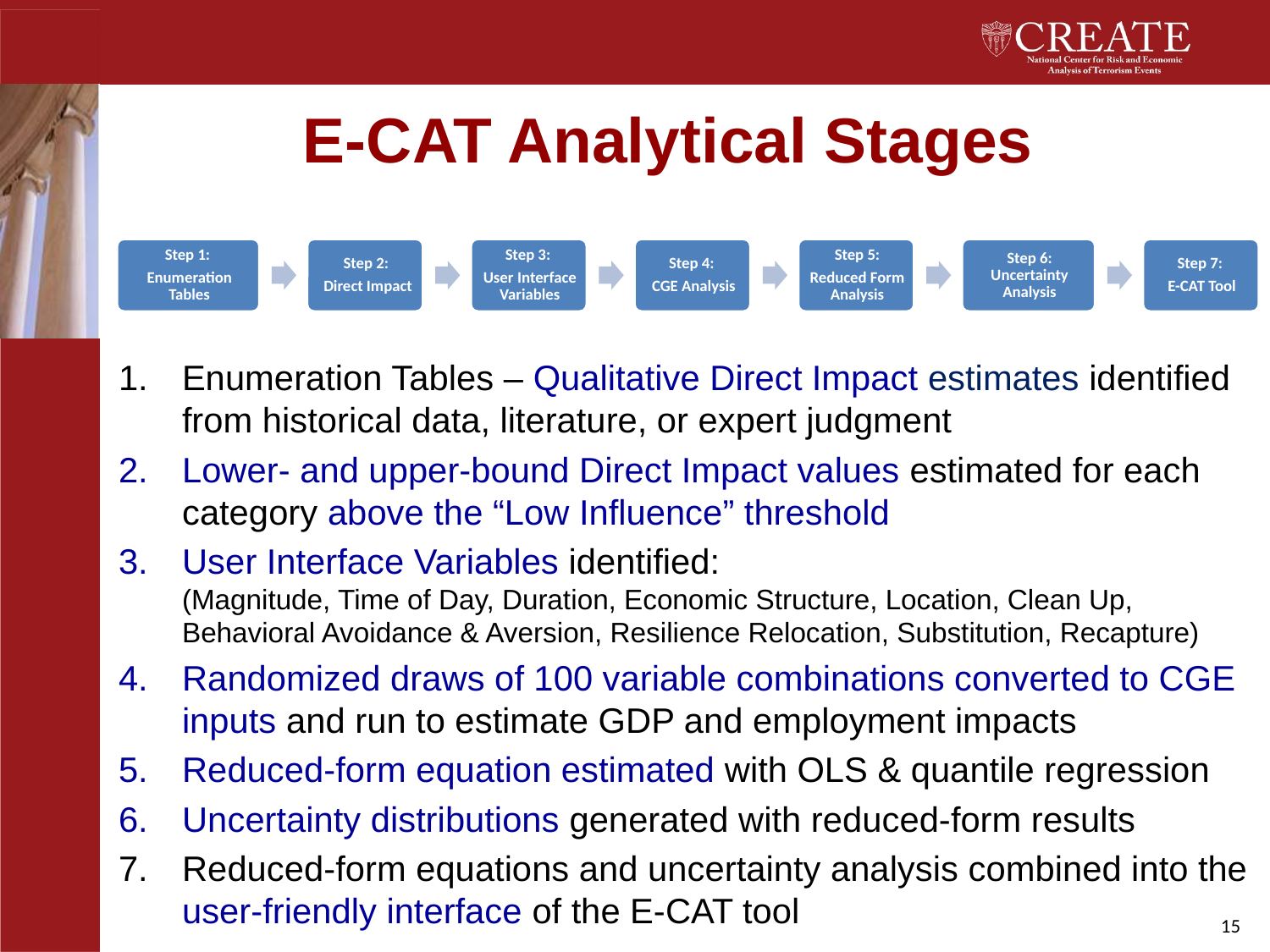

# E-CAT Analytical Stages
Step 1:
Enumeration Tables

Step 2:
 Direct Impact

Step 3:
User Interface Variables

Step 4:
CGE Analysis

Step 5:
Reduced Form Analysis

Step 6: Uncertainty Analysis

Step 7:
E-CAT Tool
Enumeration Tables – Qualitative Direct Impact estimates identified from historical data, literature, or expert judgment
Lower- and upper-bound Direct Impact values estimated for each category above the “Low Influence” threshold
User Interface Variables identified:
 (Magnitude, Time of Day, Duration, Economic Structure, Location, Clean Up,
 Behavioral Avoidance & Aversion, Resilience Relocation, Substitution, Recapture)
Randomized draws of 100 variable combinations converted to CGE inputs and run to estimate GDP and employment impacts
Reduced-form equation estimated with OLS & quantile regression
Uncertainty distributions generated with reduced-form results
Reduced-form equations and uncertainty analysis combined into the user-friendly interface of the E-CAT tool